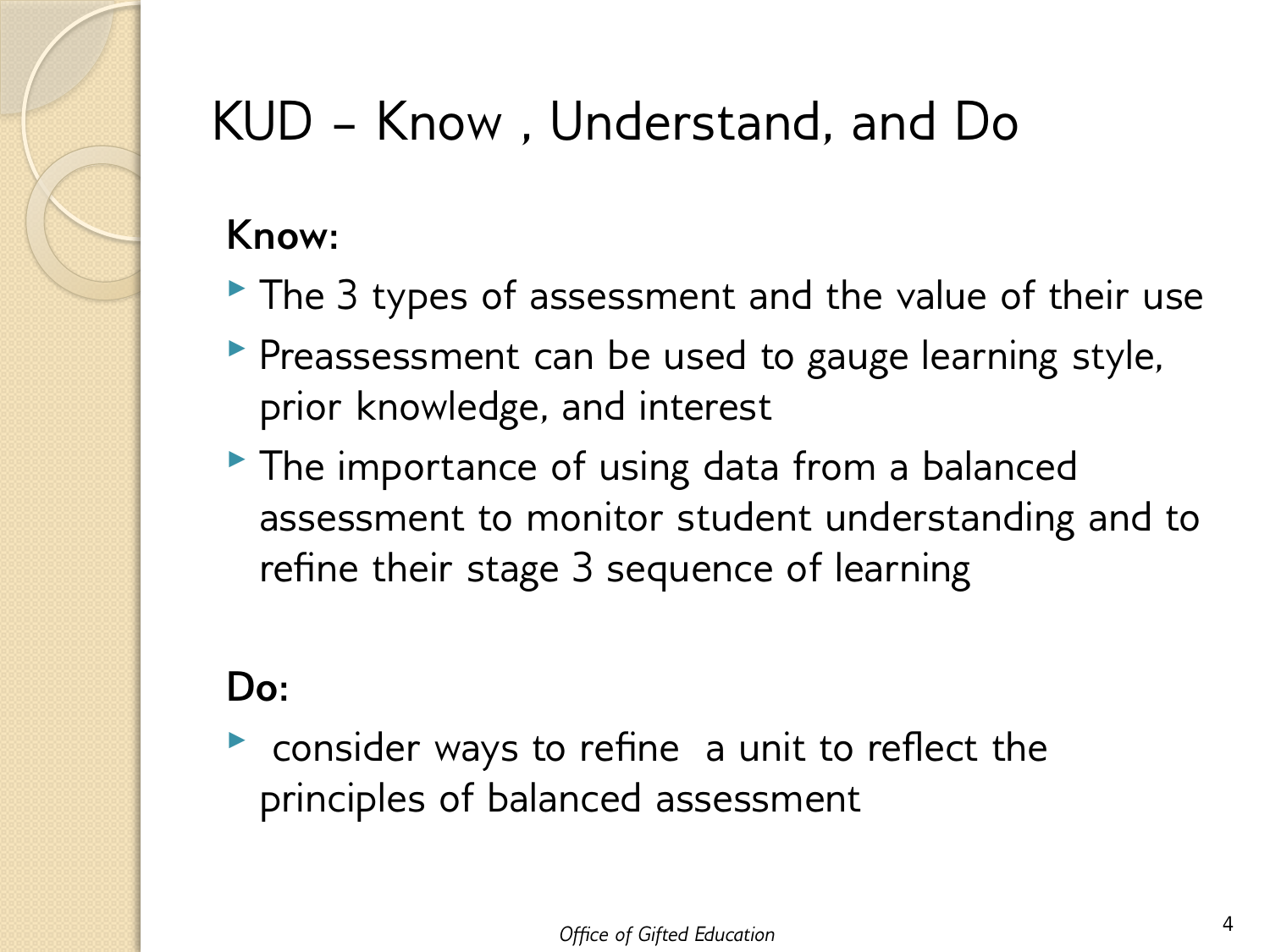

# KUD – Know , Understand, and Do
Know:
The 3 types of assessment and the value of their use
Preassessment can be used to gauge learning style, prior knowledge, and interest
The importance of using data from a balanced assessment to monitor student understanding and to refine their stage 3 sequence of learning

Do:
 consider ways to refine  a unit to reflect the principles of balanced assessment
4
Office of Gifted Education